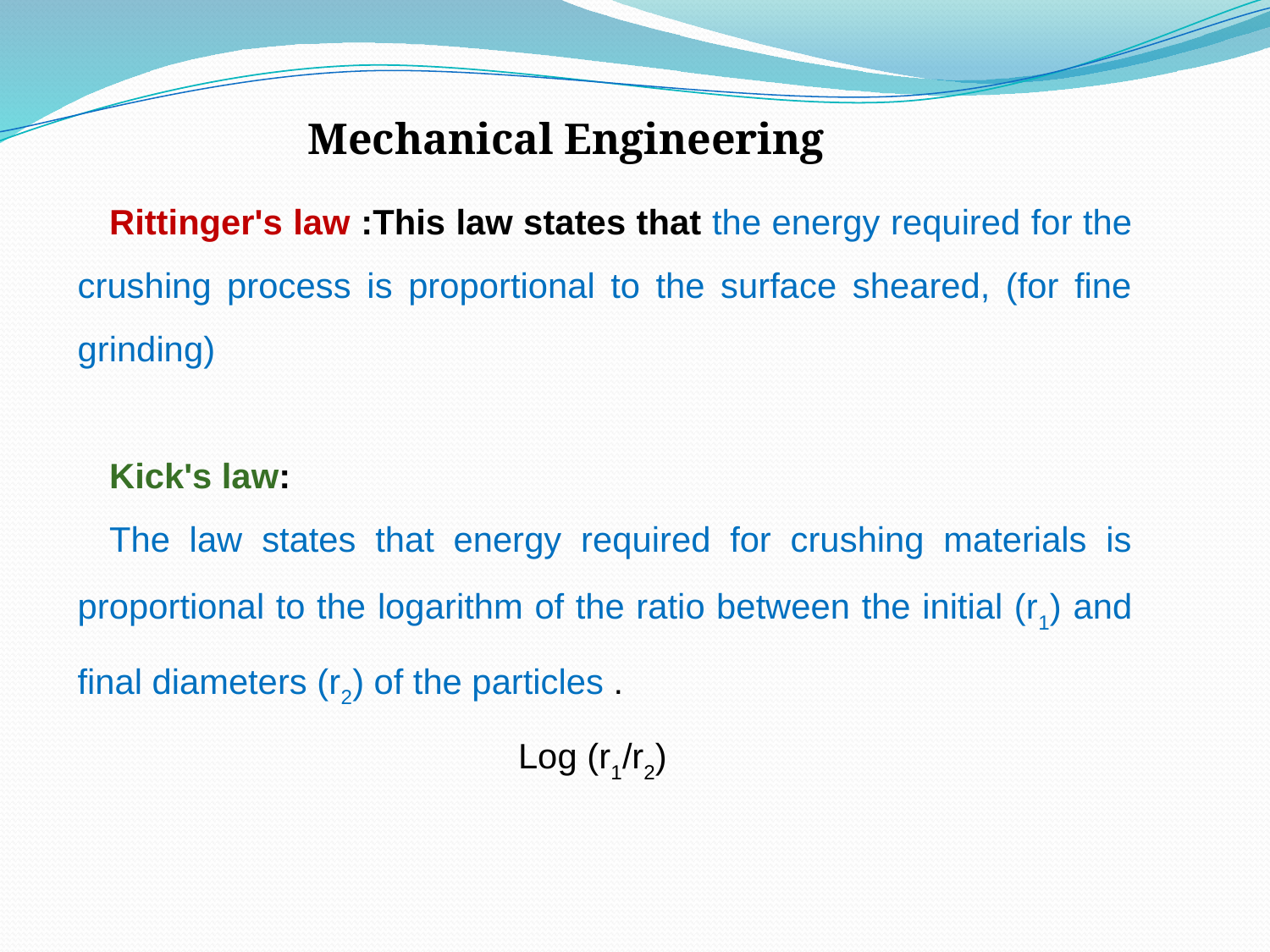

Mechanical Engineering
Rittinger's law :This law states that the energy required for the crushing process is proportional to the surface sheared, (for fine grinding)

Kick's law:
The law states that energy required for crushing materials is proportional to the log­arithm of the ratio between the initial (r1) and final diameters (r2) of the particles .
                                          Log (r1/r2)